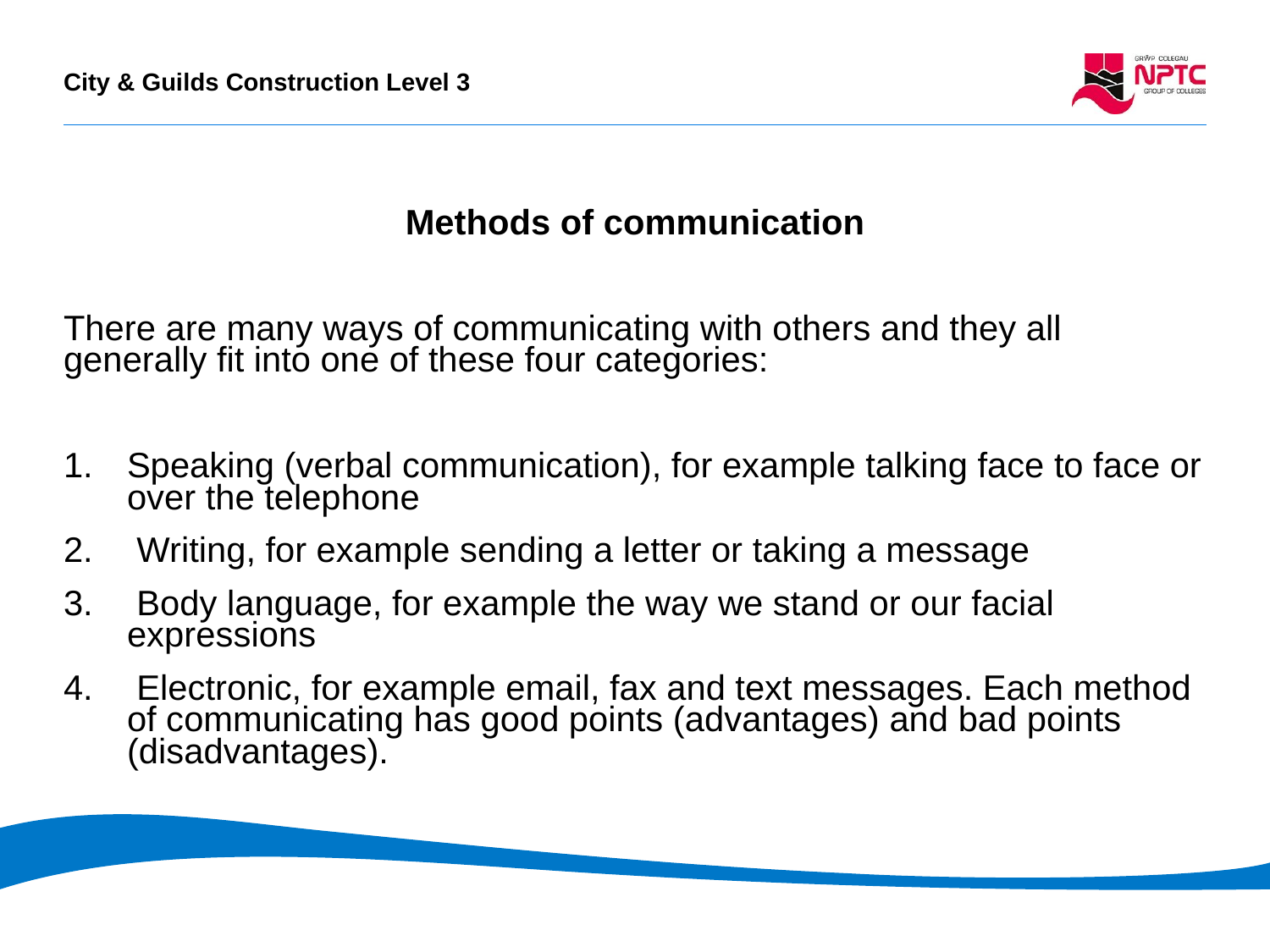

Methods of communication

There are many ways of communicating with others and they all generally fit into one of these four categories:

Speaking (verbal communication), for example talking face to face or over the telephone
 Writing, for example sending a letter or taking a message
 Body language, for example the way we stand or our facial expressions
 Electronic, for example email, fax and text messages. Each method of communicating has good points (advantages) and bad points (disadvantages).